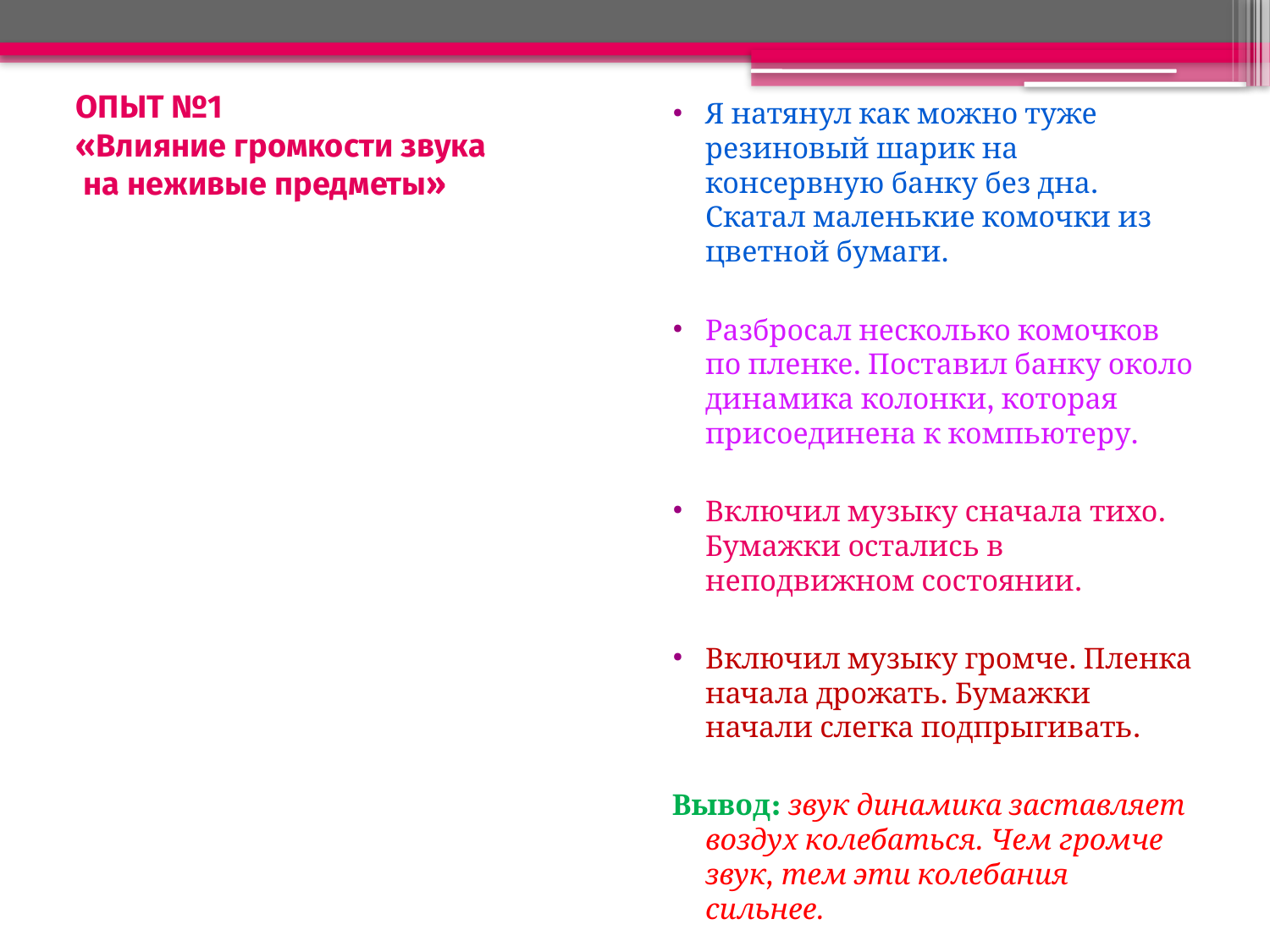

# ОПЫТ №1 «Влияние громкости звука на неживые предметы»
Я натянул как можно туже резиновый шарик на консервную банку без дна. Скатал маленькие комочки из цветной бумаги.

Разбросал несколько комочков по пленке. Поставил банку около динамика колонки, которая присоединена к компьютеру.

Включил музыку сначала тихо. Бумажки остались в неподвижном состоянии.

Включил музыку громче. Пленка начала дрожать. Бумажки начали слегка подпрыгивать.

Вывод: звук динамика заставляет воздух колебаться. Чем громче звук, тем эти колебания сильнее.